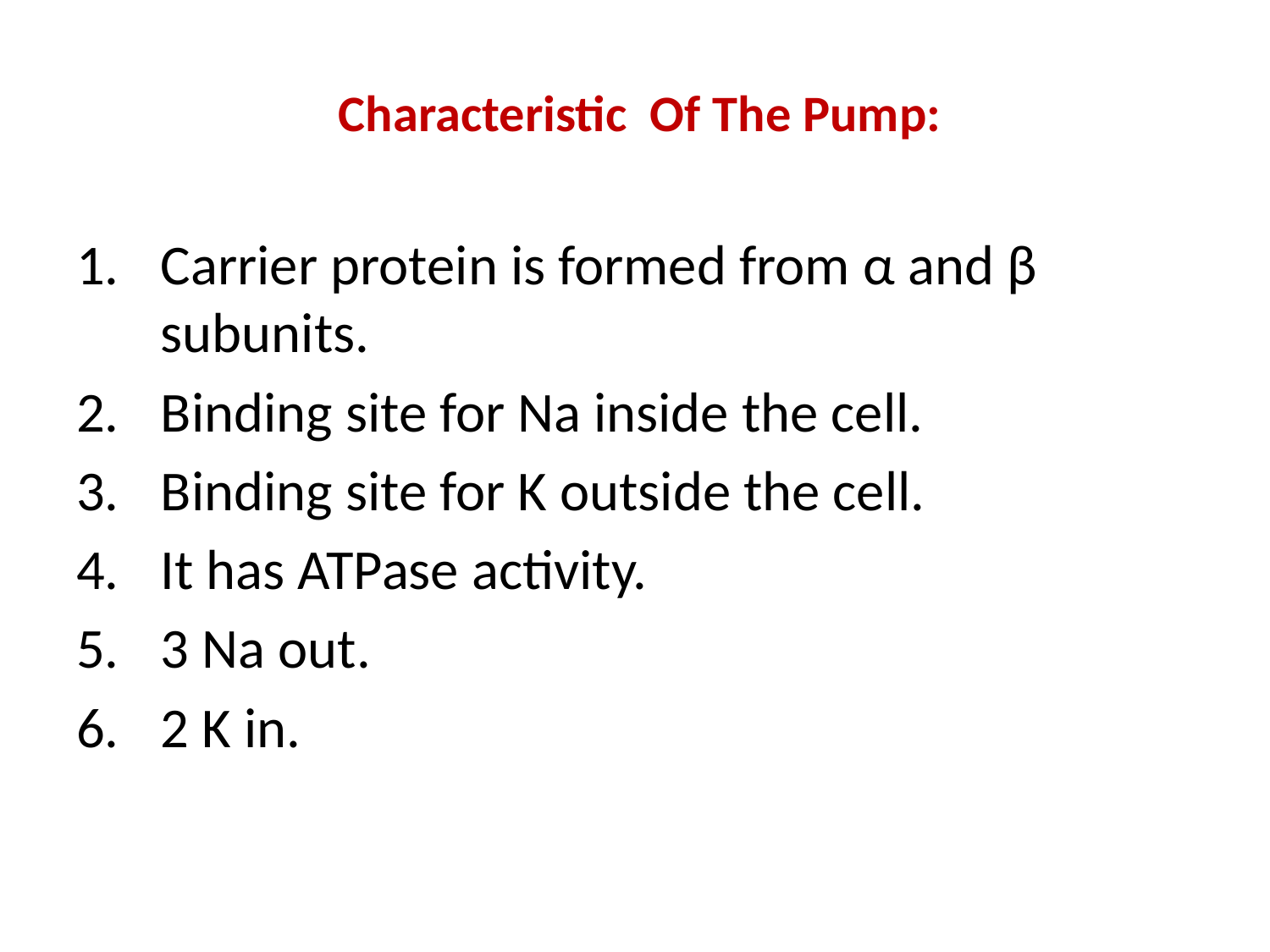

# Characteristic  Of The Pump:
Carrier protein is formed from α and β subunits.
Binding site for Na inside the cell.
Binding site for K outside the cell.
It has ATPase activity.
3 Na out.
2 K in.